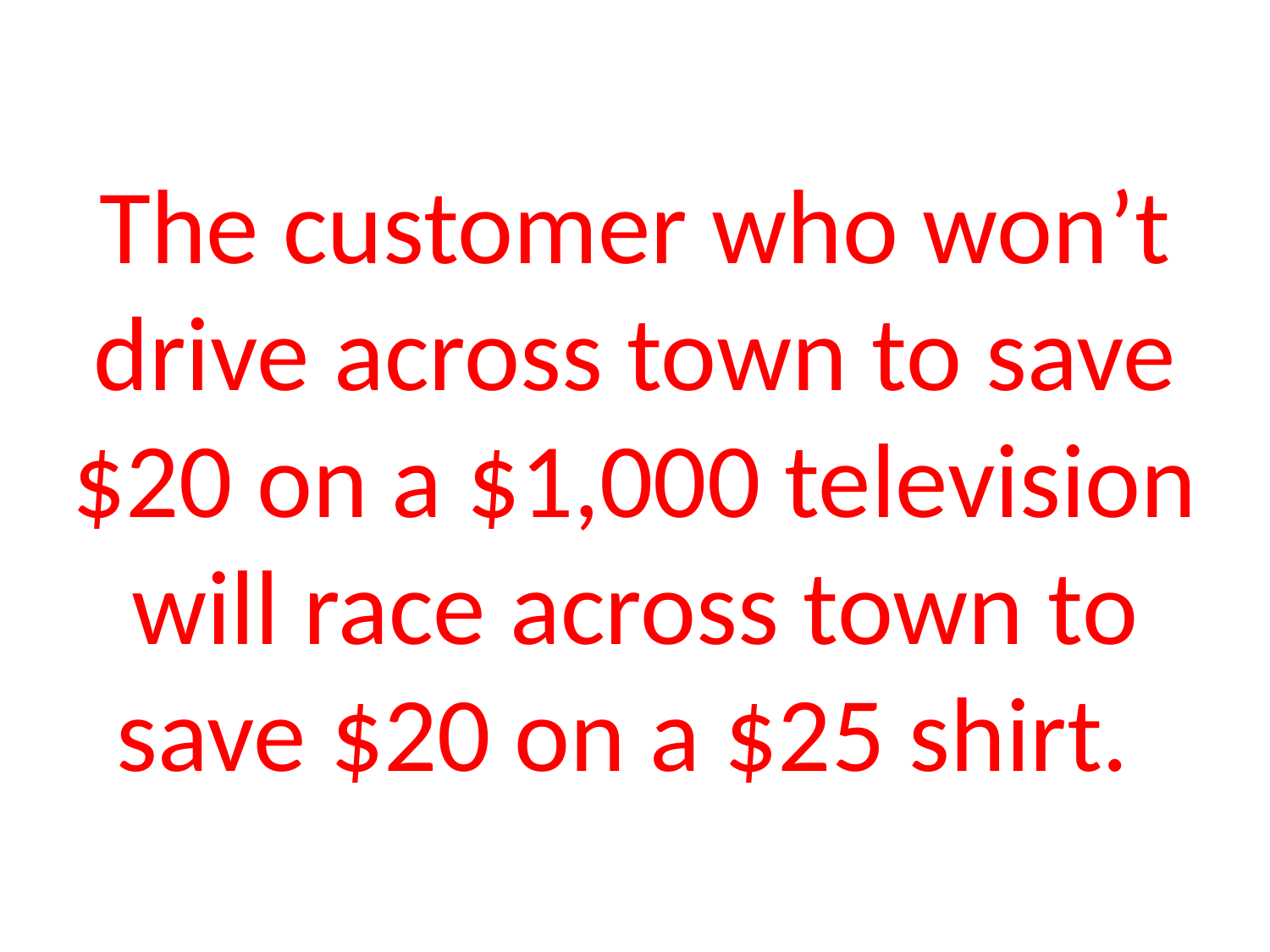

The customer who won’t drive across town to save $20 on a $1,000 television will race across town to save $20 on a $25 shirt.